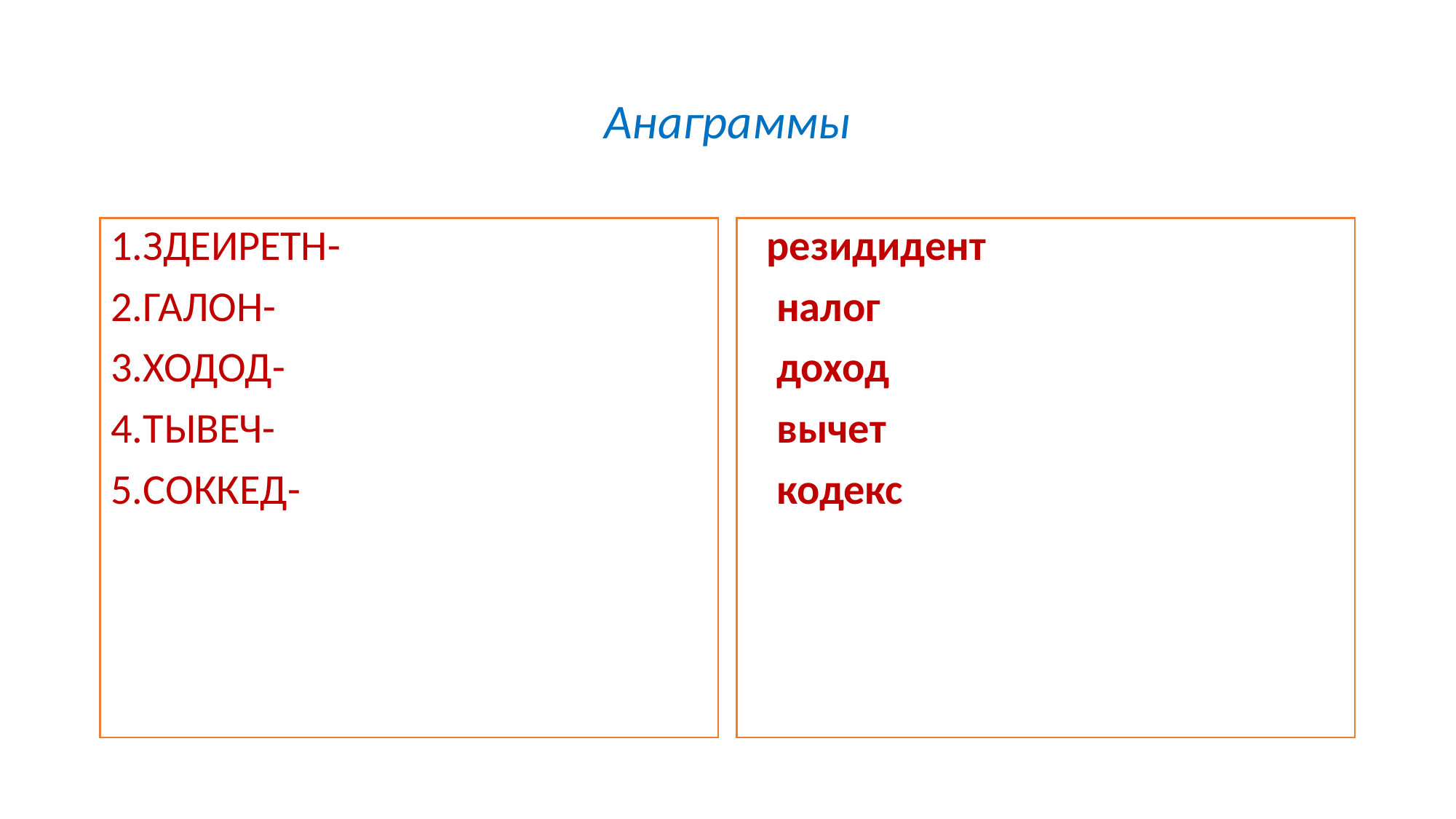

# Анаграммы
1.ЗДЕИРЕТН-
2.ГАЛОН-
3.ХОДОД-
4.ТЫВЕЧ-
5.СОККЕД-

  резидидент
   налог
   доход
   вычет
   кодекс